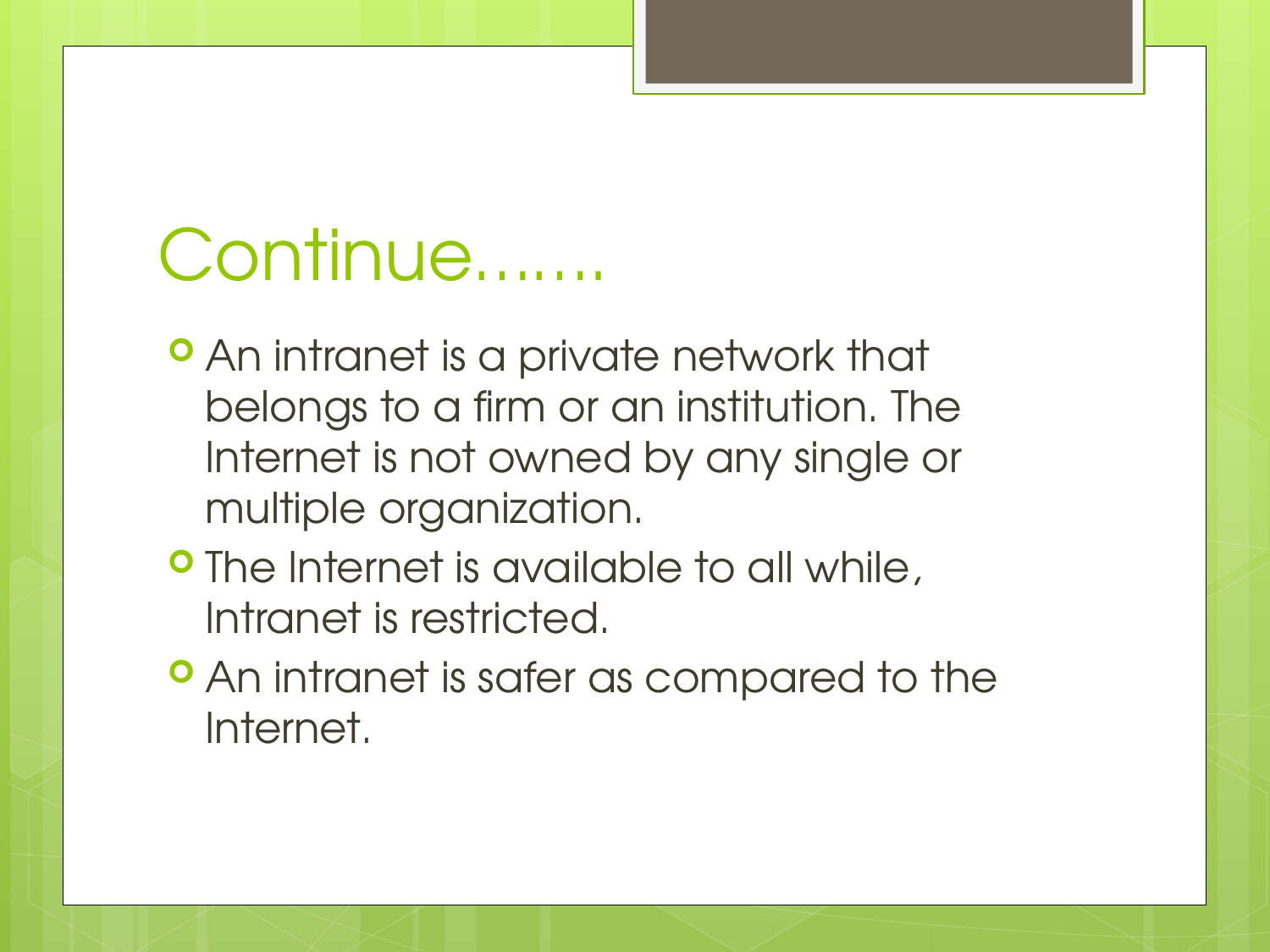

# Continue…….
An intranet is a private network that belongs to a firm or an institution. The Internet is not owned by any single or multiple organization.
The Internet is available to all while, Intranet is restricted.
An intranet is safer as compared to the Internet.